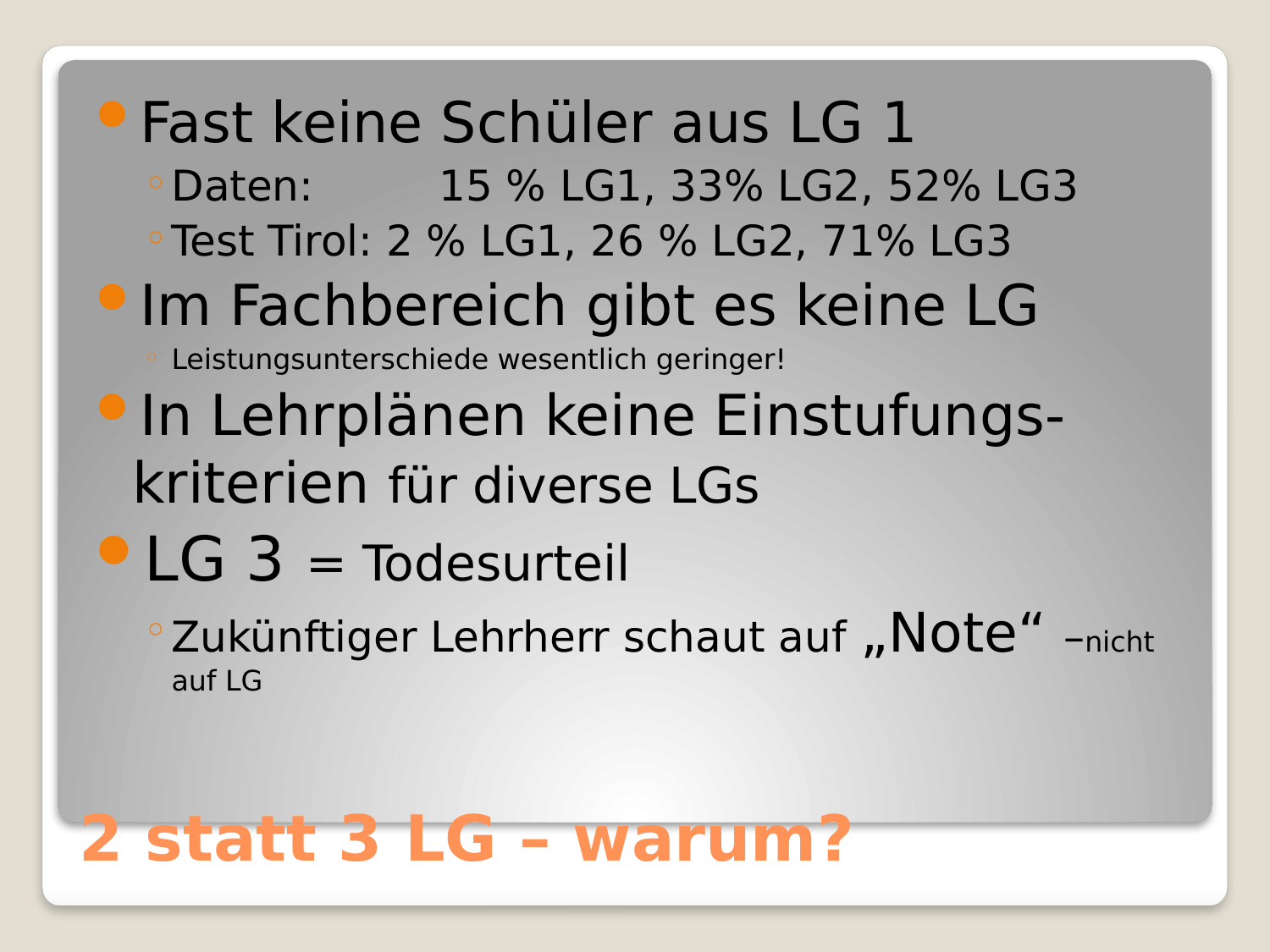

Fast keine Schüler aus LG 1
Daten:  	 15 % LG1, 33% LG2, 52% LG3
Test Tirol: 2 % LG1, 26 % LG2, 71% LG3
Im Fachbereich gibt es keine LG
Leistungsunterschiede wesentlich geringer!
In Lehrplänen keine Einstufungs-kriterien für diverse LGs
LG 3 = Todesurteil
Zukünftiger Lehrherr schaut auf „Note“ –nicht auf LG
# 2 statt 3 LG – warum?